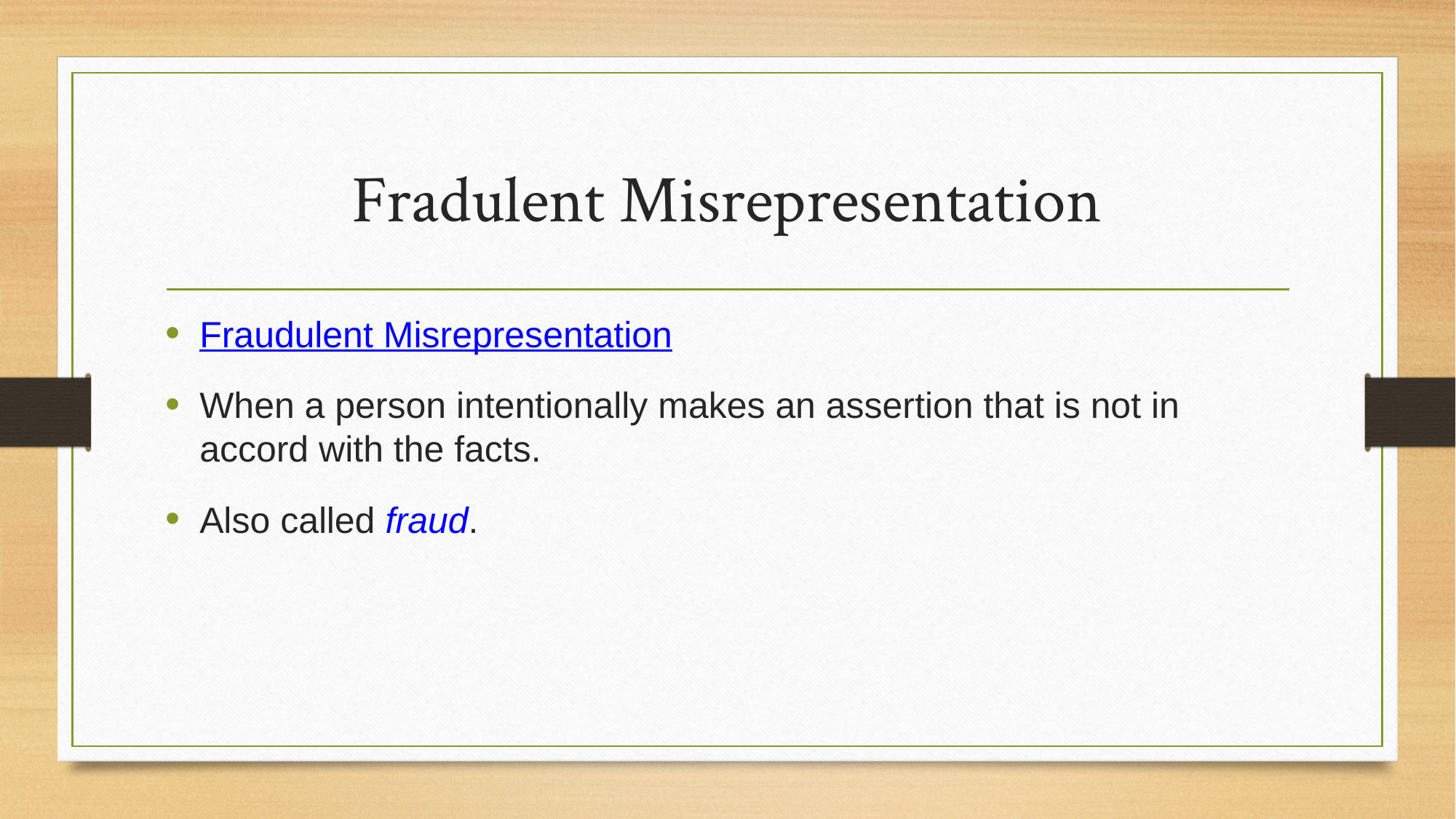

# Fradulent Misrepresentation
Fraudulent Misrepresentation
When a person intentionally makes an assertion that is not in accord with the facts.
Also called fraud.